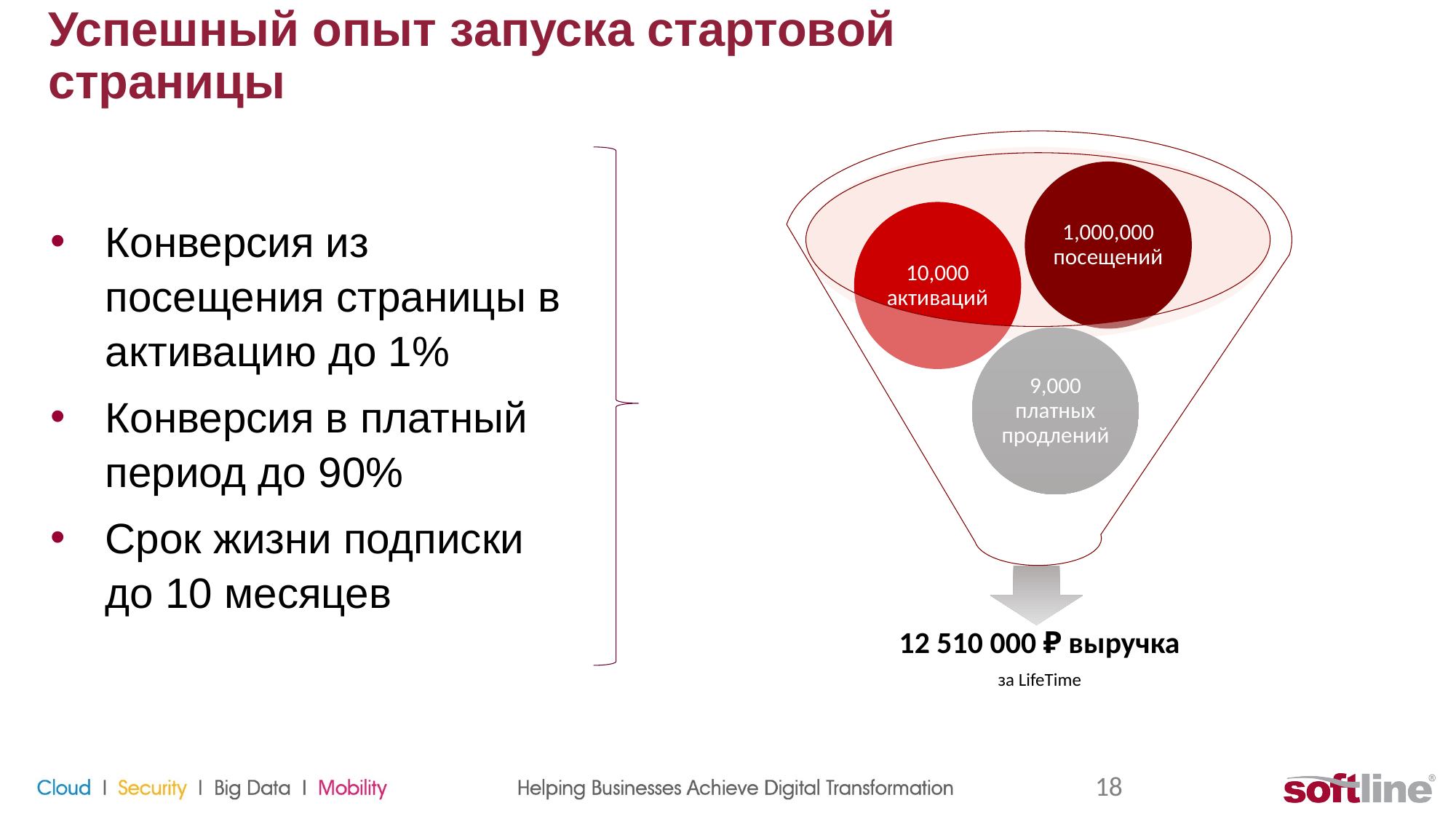

# Успешный опыт запуска стартовой страницы
12 510 000 ₽ выручка
за LifeTime
9,000 платных продлений
10,000 активаций
1,000,000 посещений

Конверсия из посещения страницы в активацию до 1%
Конверсия в платный период до 90%
Срок жизни подписки до 10 месяцев
18